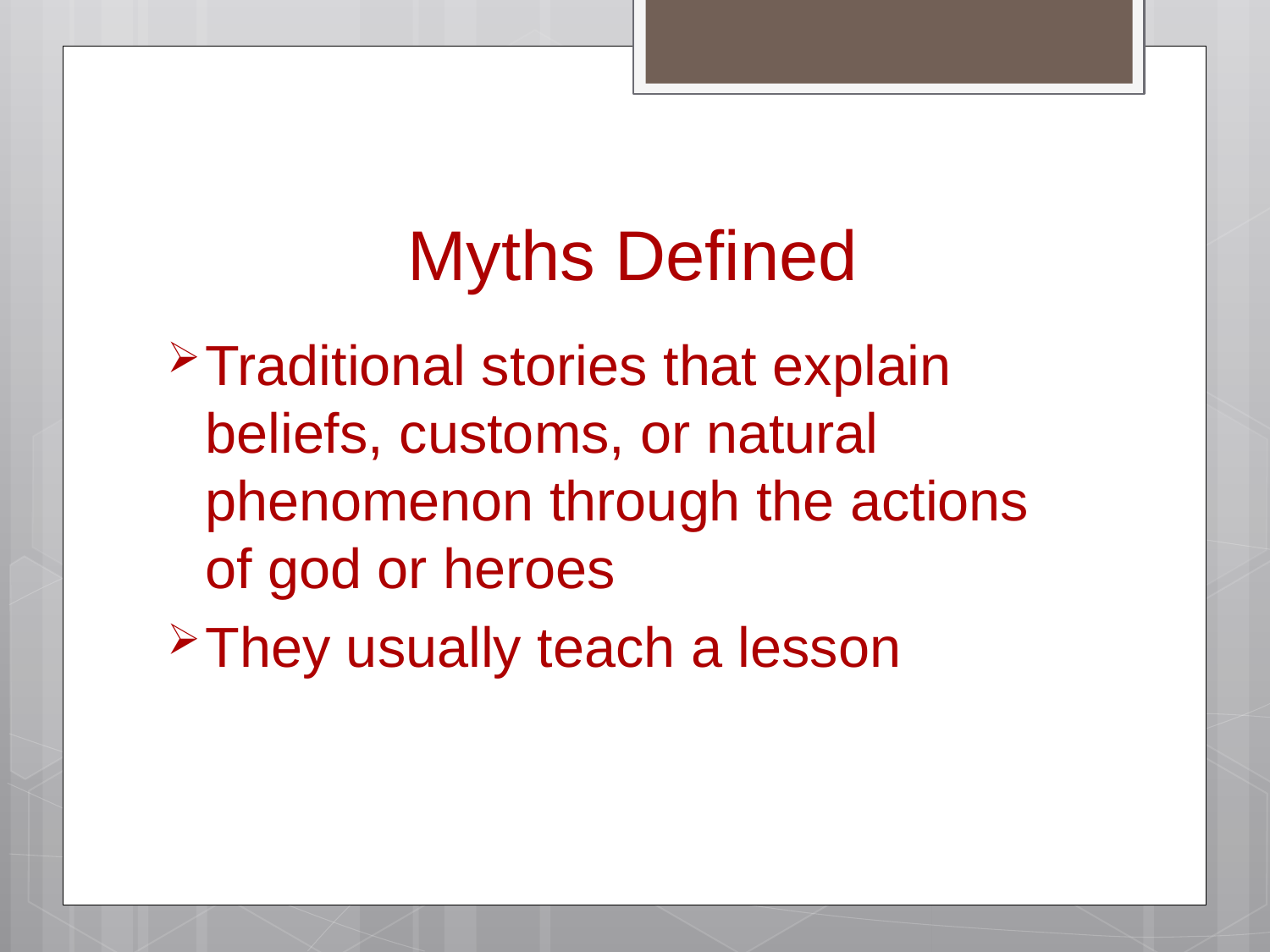

# Myths Defined
Traditional stories that explain beliefs, customs, or natural phenomenon through the actions of god or heroes
They usually teach a lesson